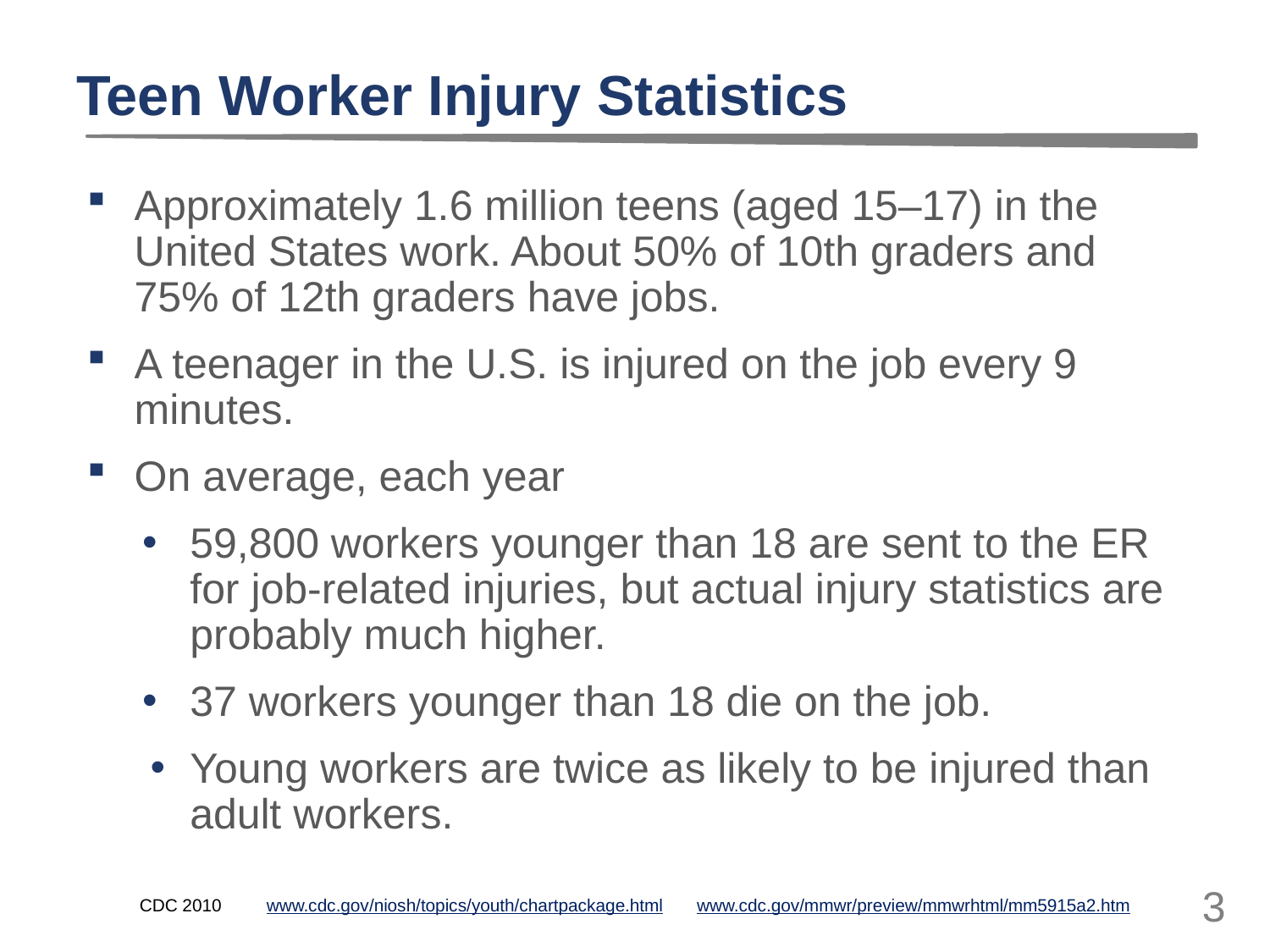

# Teen Worker Injury Statistics

Approximately 1.6 million teens (aged 15–17) in the United States work. About 50% of 10th graders and 75% of 12th graders have jobs.
A teenager in the U.S. is injured on the job every 9 minutes.
On average, each year
59,800 workers younger than 18 are sent to the ER for job-related injuries, but actual injury statistics are probably much higher.
37 workers younger than 18 die on the job.
Young workers are twice as likely to be injured than adult workers.
3
CDC 2010 	www.cdc.gov/niosh/topics/youth/chartpackage.html       www.cdc.gov/mmwr/preview/mmwrhtml/mm5915a2.htm